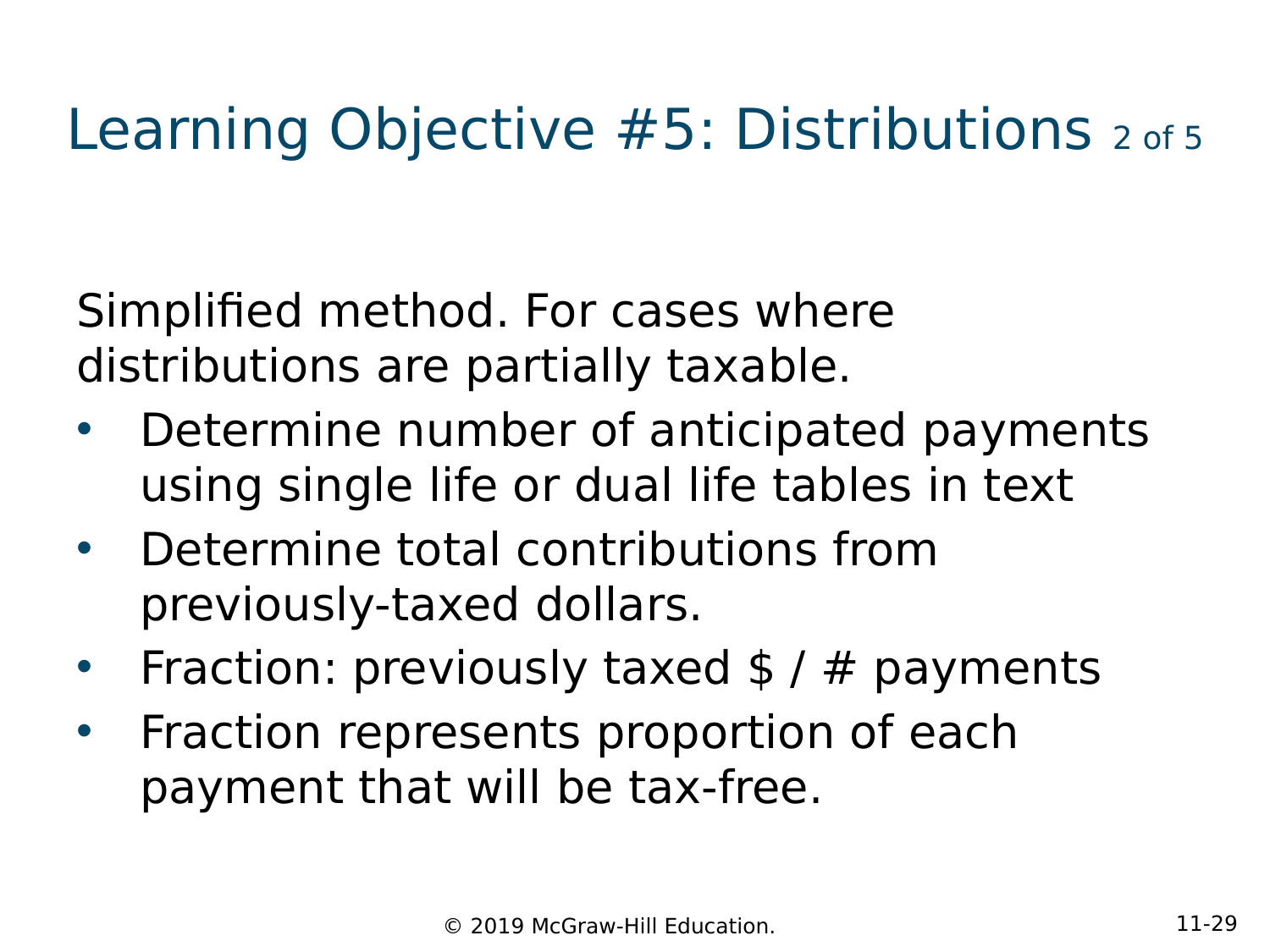

# Learning Objective #5: Distributions 2 of 5
Simplified method. For cases where distributions are partially taxable.
Determine number of anticipated payments using single life or dual life tables in text
Determine total contributions from previously-taxed dollars.
Fraction: previously taxed $ / # payments
Fraction represents proportion of each payment that will be tax-free.